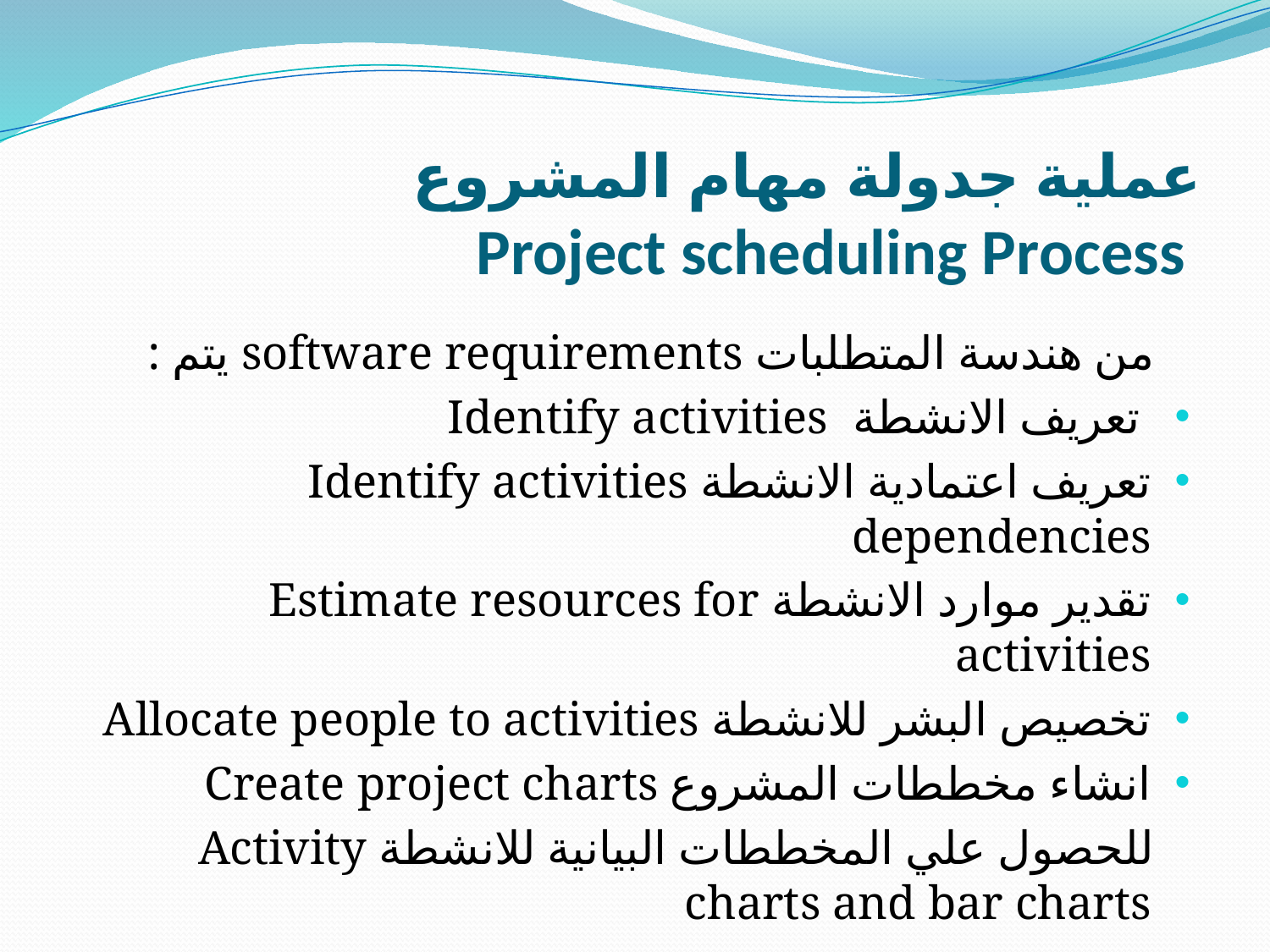

# عملية جدولة مهام المشروع Project scheduling Process
   من هندسة المتطلبات software requirements يتم :
 تعريف الانشطة  Identify activities
تعريف اعتمادية الانشطة Identify activities dependencies
تقدير موارد الانشطة Estimate resources for activities
تخصيص البشر للانشطة Allocate people to activities
انشاء مخططات المشروع Create project charts
   للحصول علي المخططات البيانية للانشطة Activity charts and bar charts